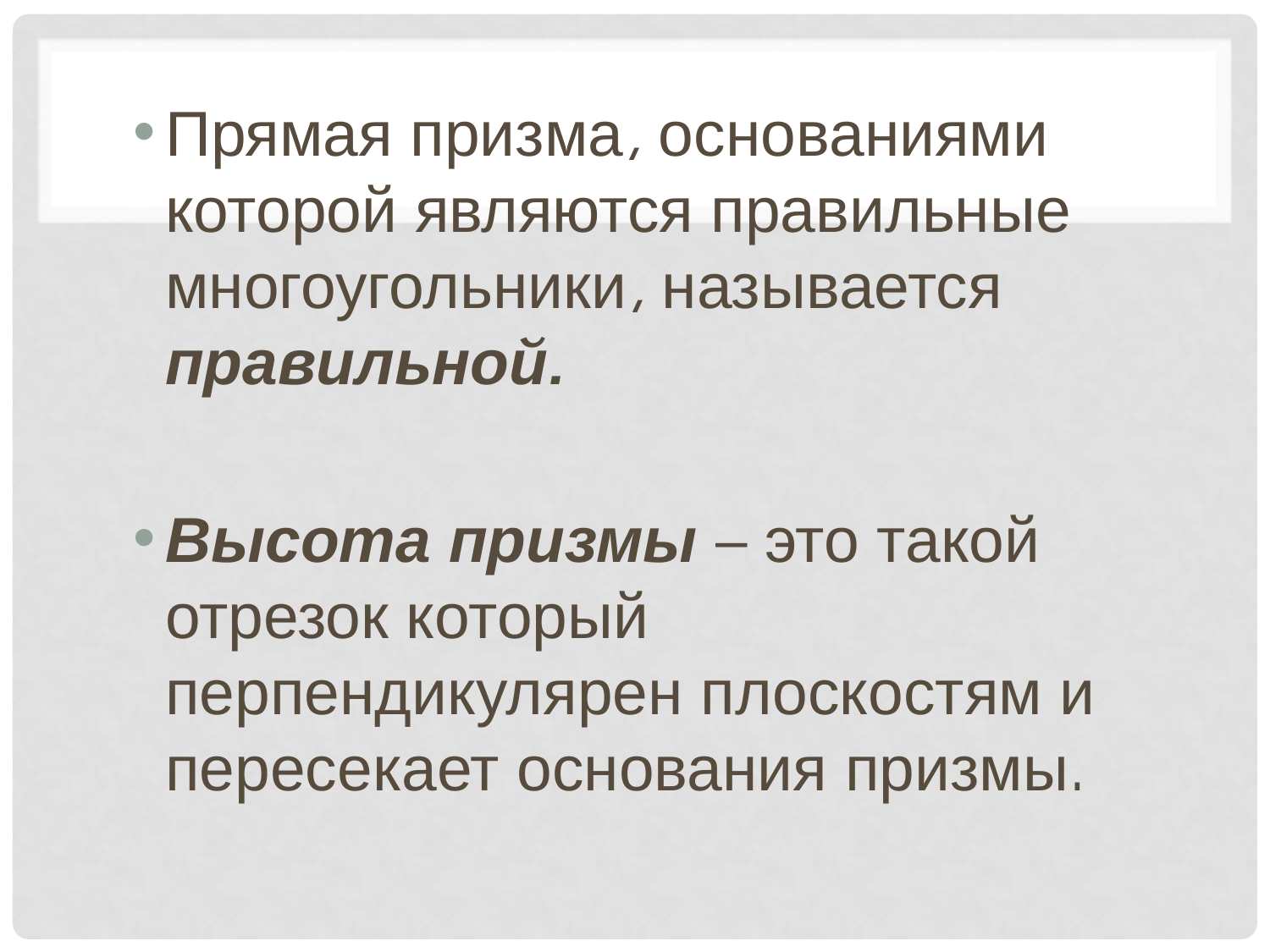

#
Прямая призма, основаниями которой являются правильные многоугольники, называется правильной.

Высота призмы – это такой отрезок который перпендикулярен плоскостям и пересекает основания призмы.